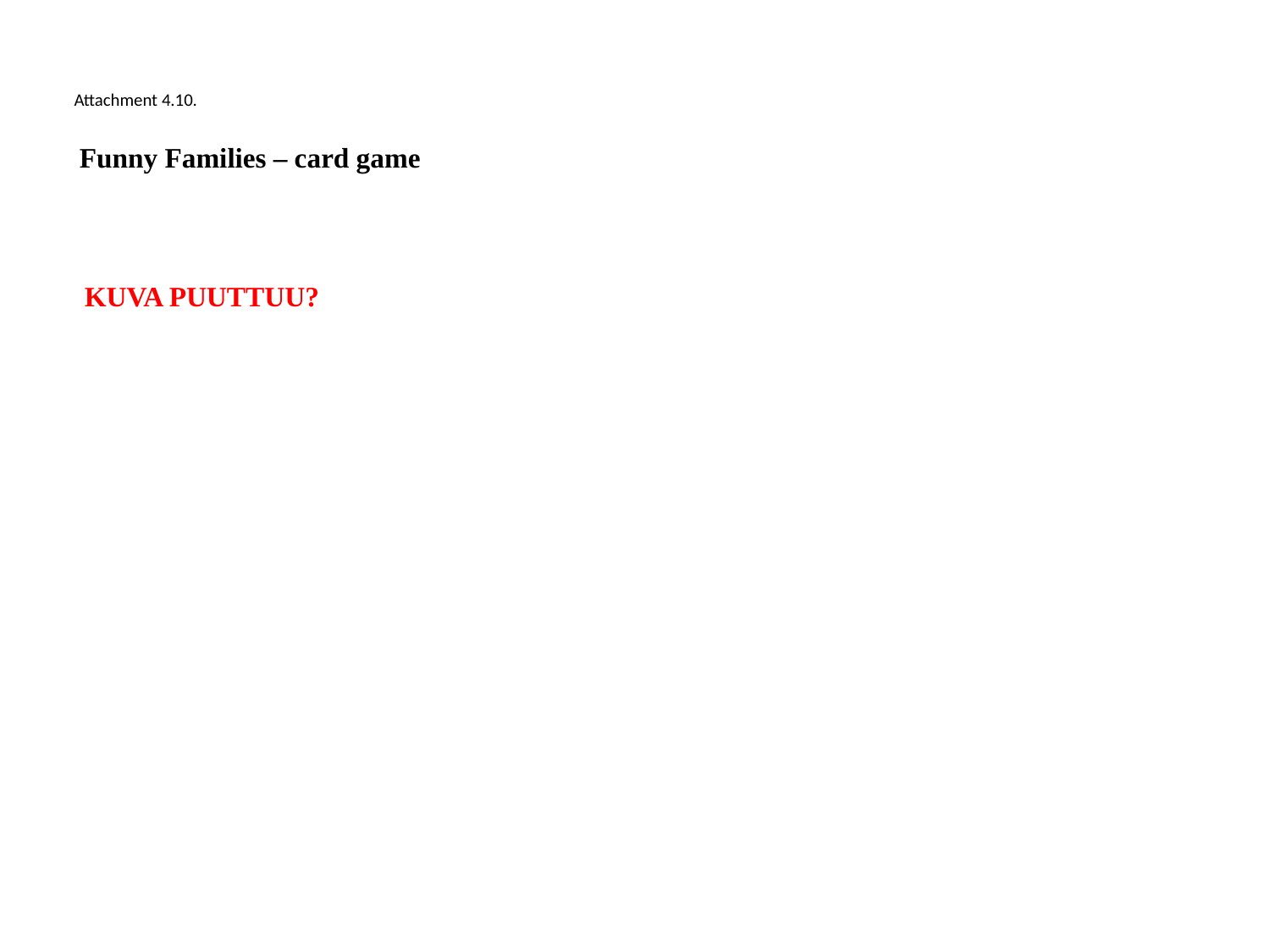

Attachment 4.10.
 Funny Families – card game
 KUVA PUUTTUU?